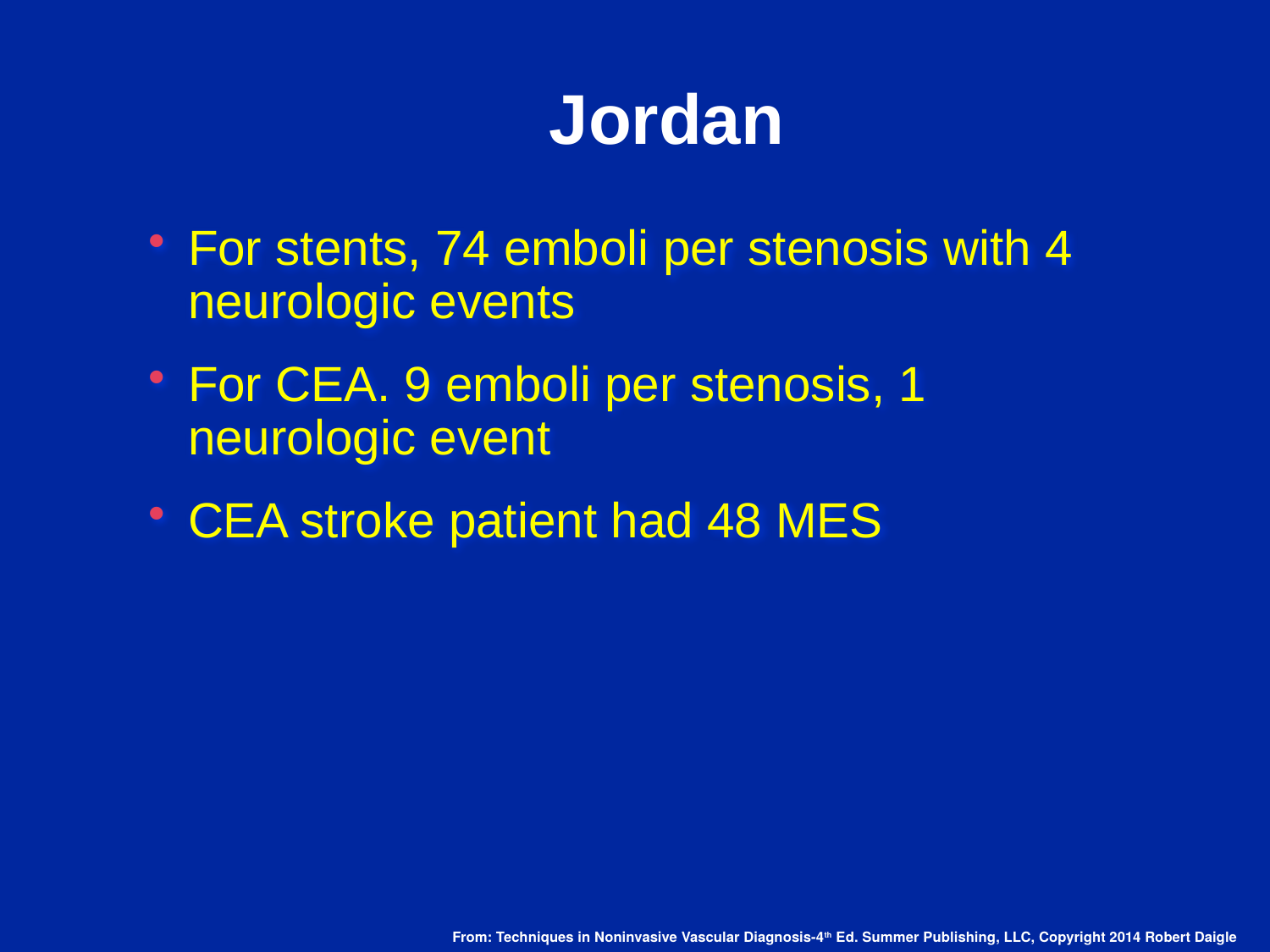

# Jordan
For stents, 74 emboli per stenosis with 4 neurologic events
For CEA. 9 emboli per stenosis, 1 neurologic event
CEA stroke patient had 48 MES